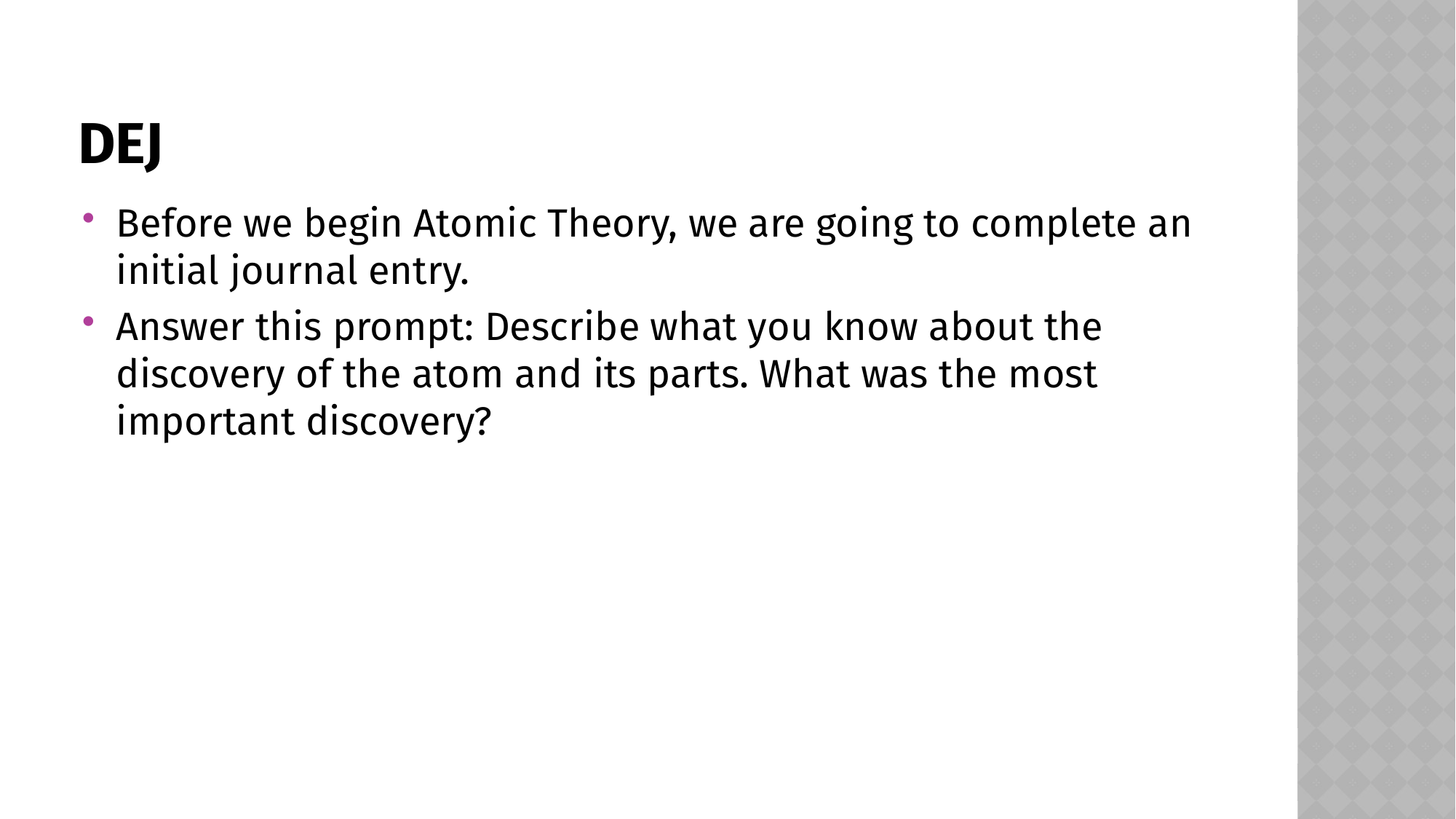

# DEJ
Before we begin Atomic Theory, we are going to complete an initial journal entry.
Answer this prompt: Describe what you know about the discovery of the atom and its parts. What was the most important discovery?